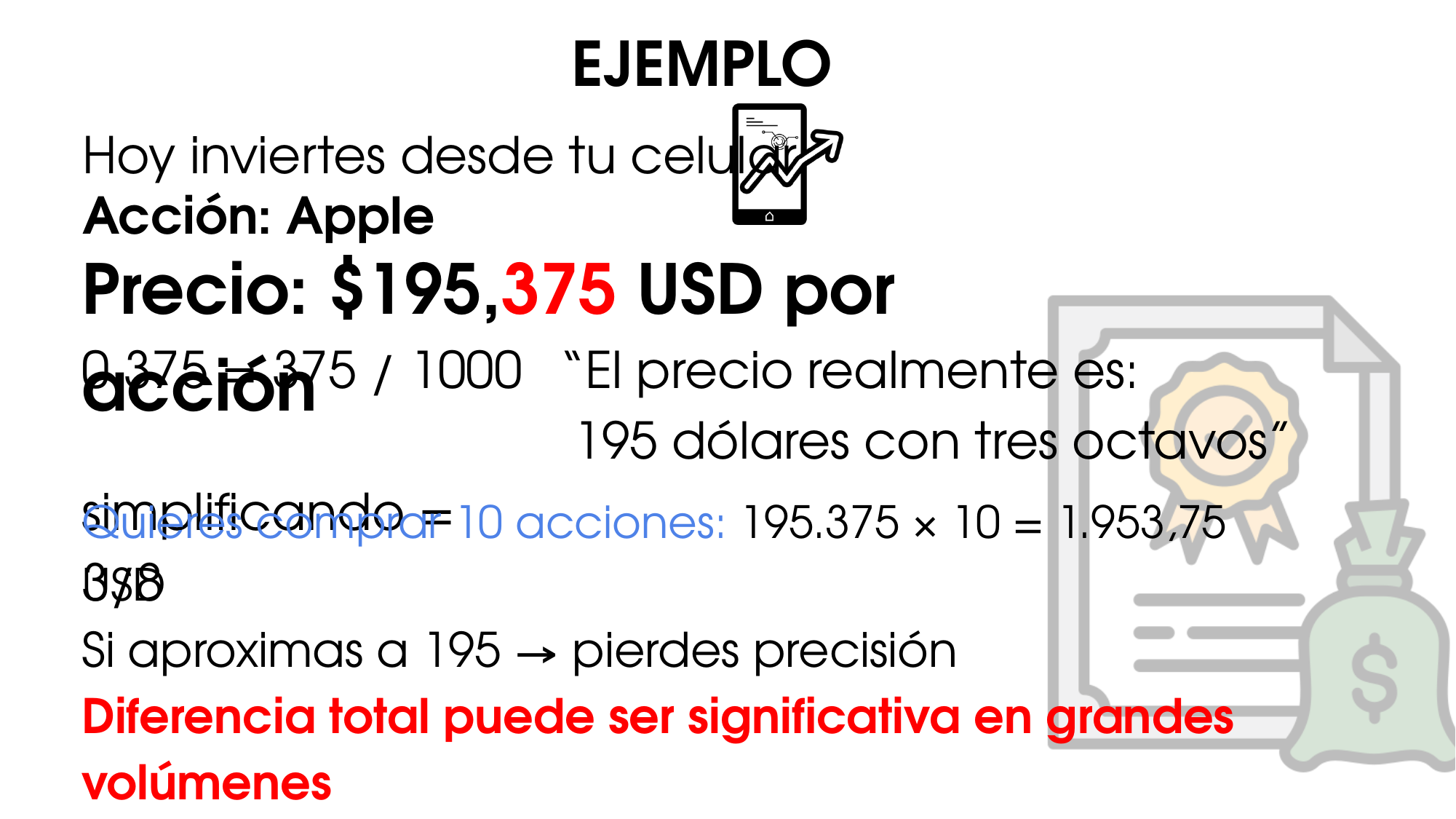

EJEMPLO
Hoy inviertes desde tu celular
Acción: Apple
Precio: $195,375 USD por acción
0.375 = 375 / 1000
simplificando = 3/8
“El precio realmente es:
 195 dólares con tres octavos”
Quieres comprar 10 acciones: 195.375 × 10 = 1.953,75 USD
Si aproximas a 195 → pierdes precisión
Diferencia total puede ser significativa en grandes volúmenes